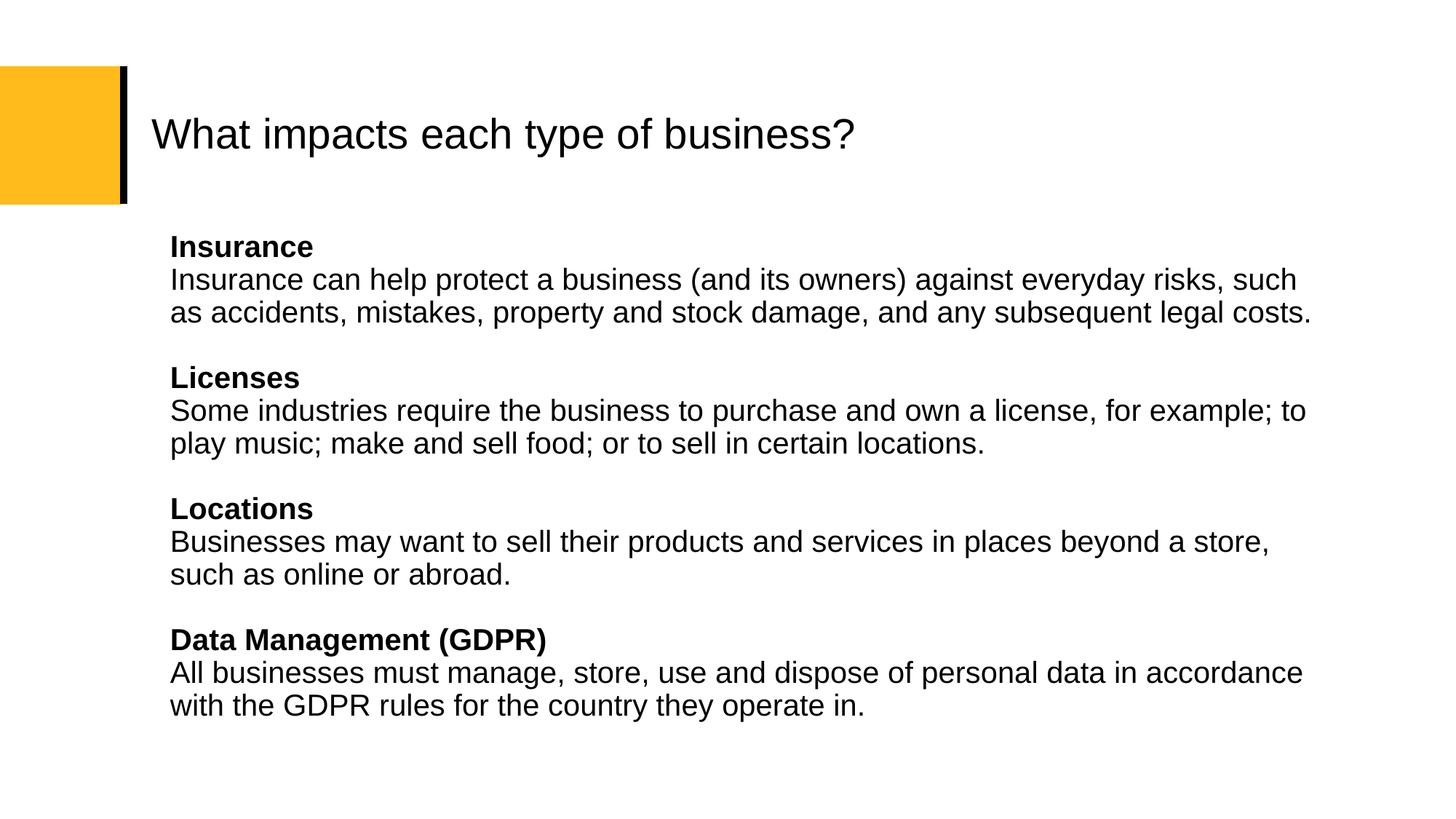

# What impacts each type of business?
Insurance
Insurance can help protect a business (and its owners) against everyday risks, such as accidents, mistakes, property and stock damage, and any subsequent legal costs.
Licenses
Some industries require the business to purchase and own a license, for example; to play music; make and sell food; or to sell in certain locations.
Locations
Businesses may want to sell their products and services in places beyond a store, such as online or abroad.
Data Management (GDPR)
All businesses must manage, store, use and dispose of personal data in accordance with the GDPR rules for the country they operate in.